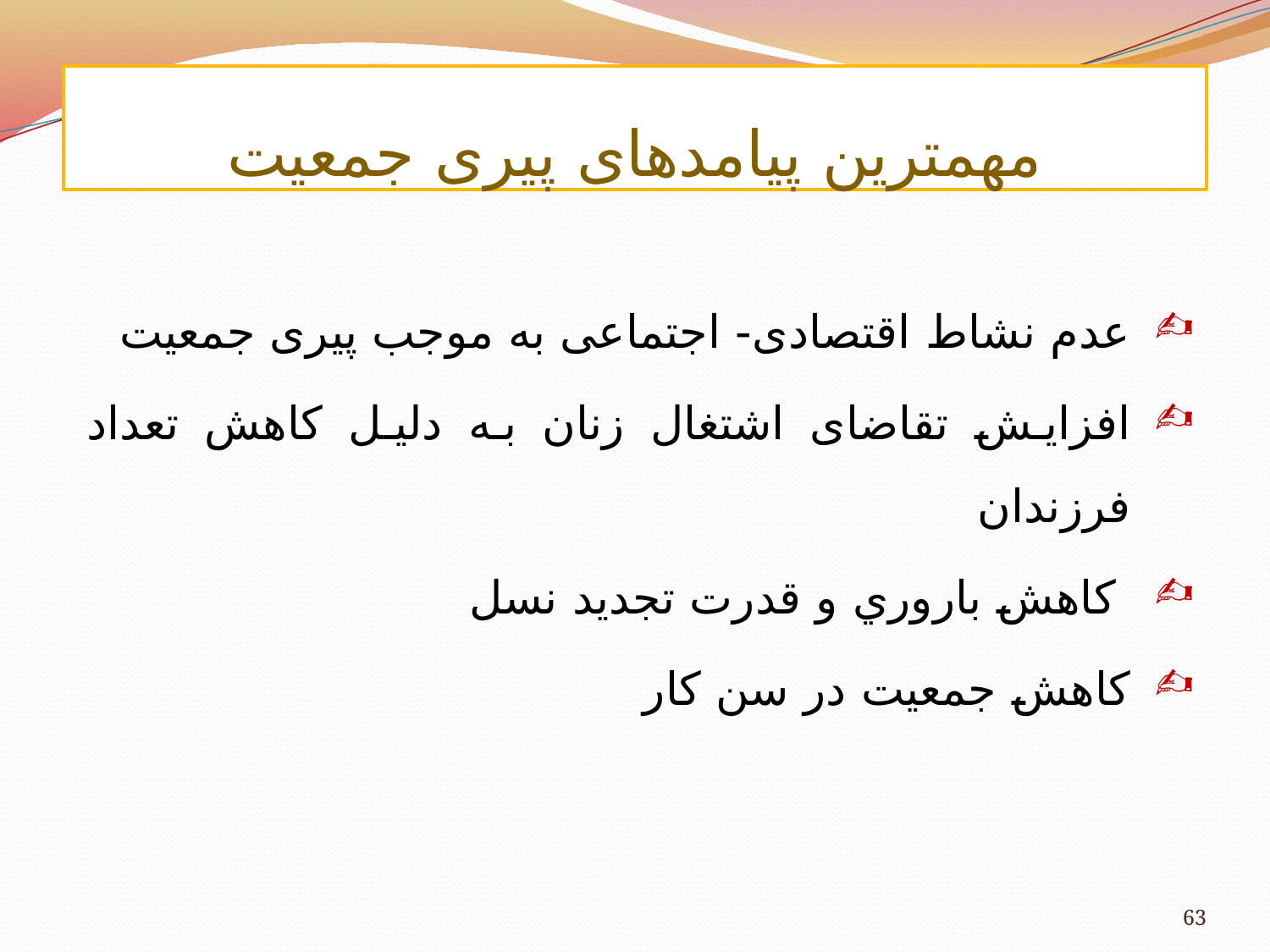

# مهمترین پیامدهای پیری جمعیت
عدم نشاط اقتصادی- اجتماعی به موجب پیری جمعیت
افزایش تقاضای اشتغال زنان به دلیل کاهش تعداد فرزندان
 كاهش باروري و قدرت تجديد نسل
كاهش جمعيت در سن كار
63